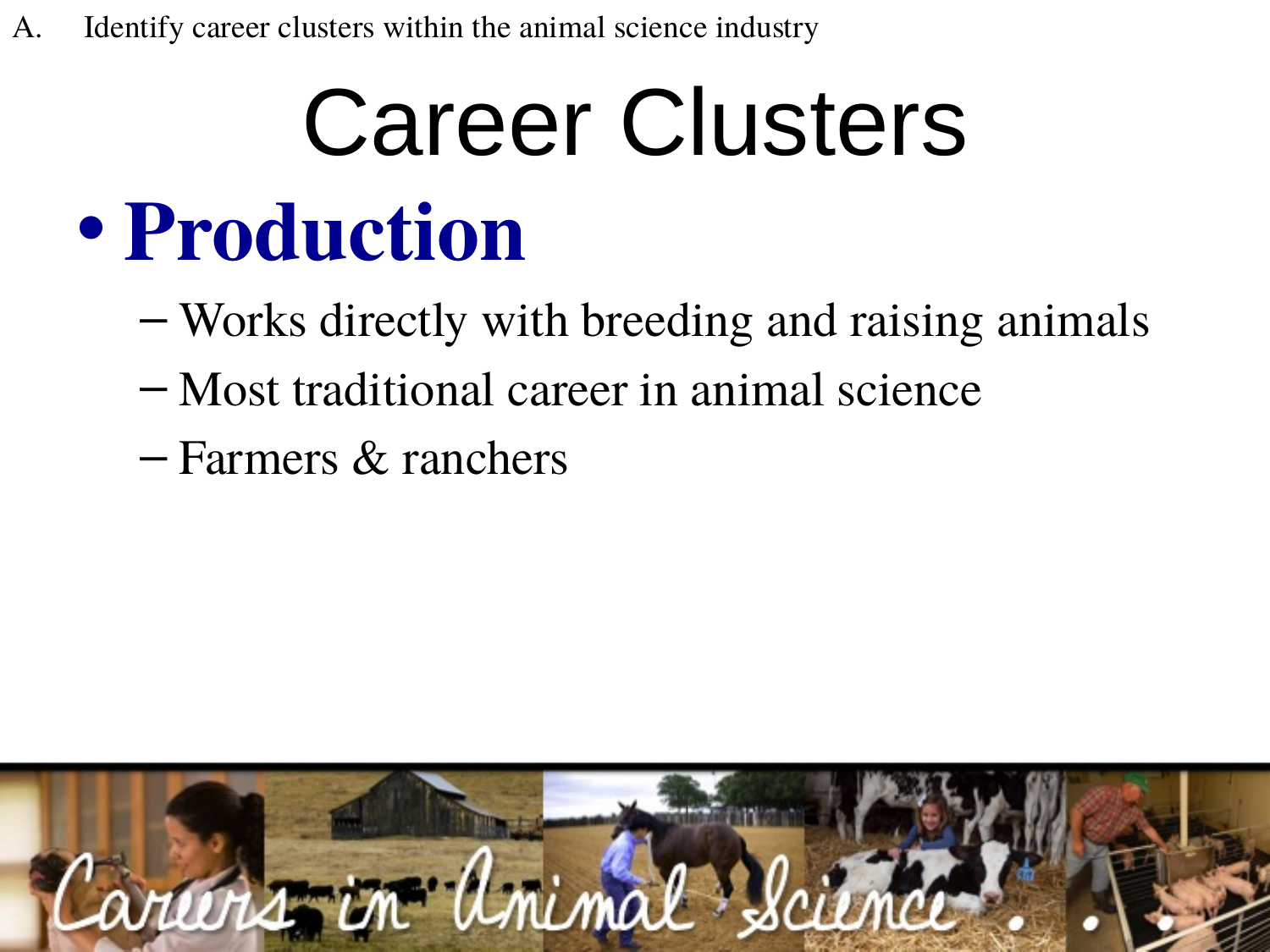

Identify career clusters within the animal science industry
# Career Clusters
Production
Works directly with breeding and raising animals
Most traditional career in animal science
Farmers & ranchers